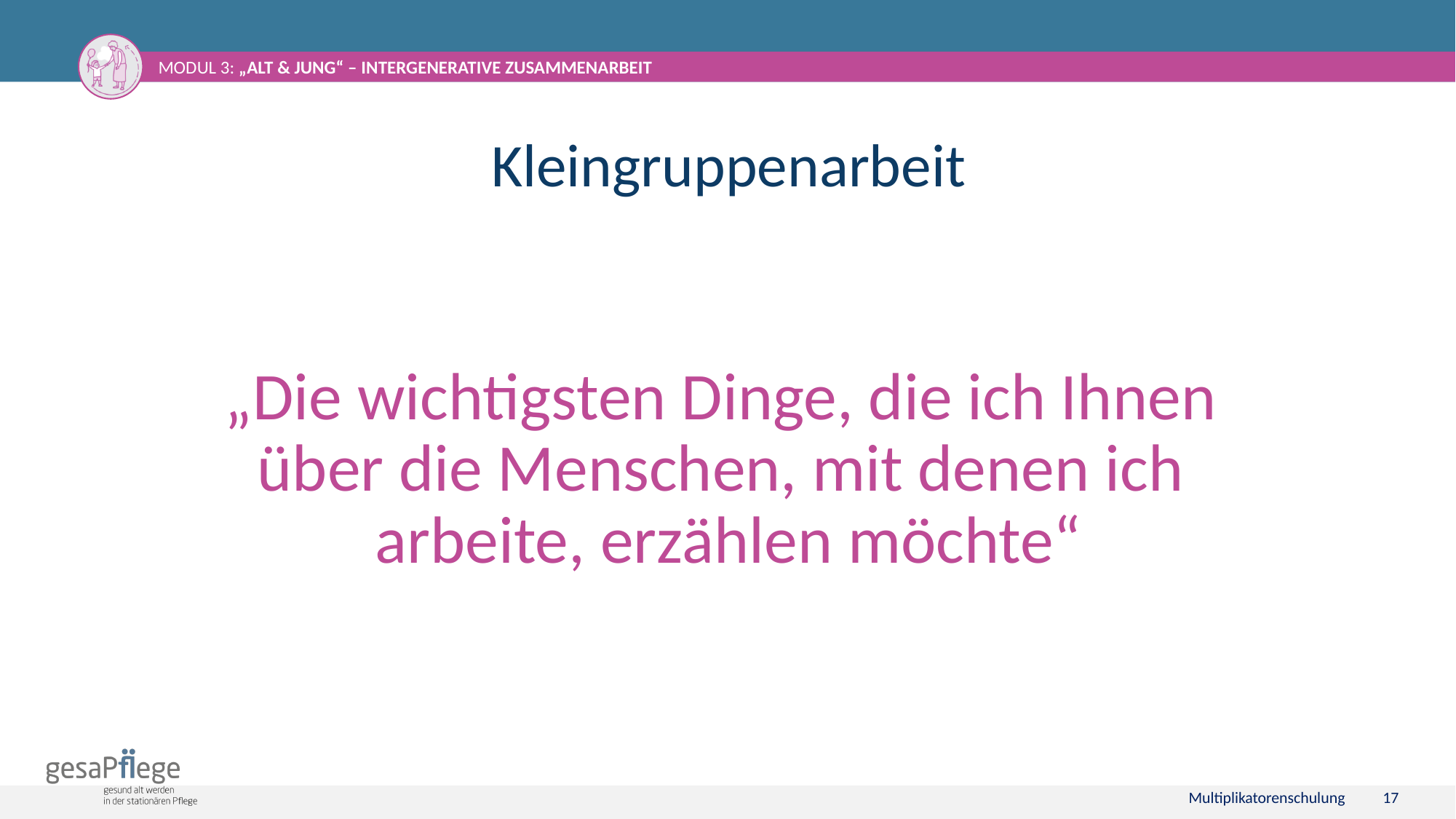

# Kleingruppenarbeit
„Die wichtigsten Dinge, die ich Ihnen
über die Menschen, mit denen ich
arbeite, erzählen möchte“
Multiplikatorenschulung
17